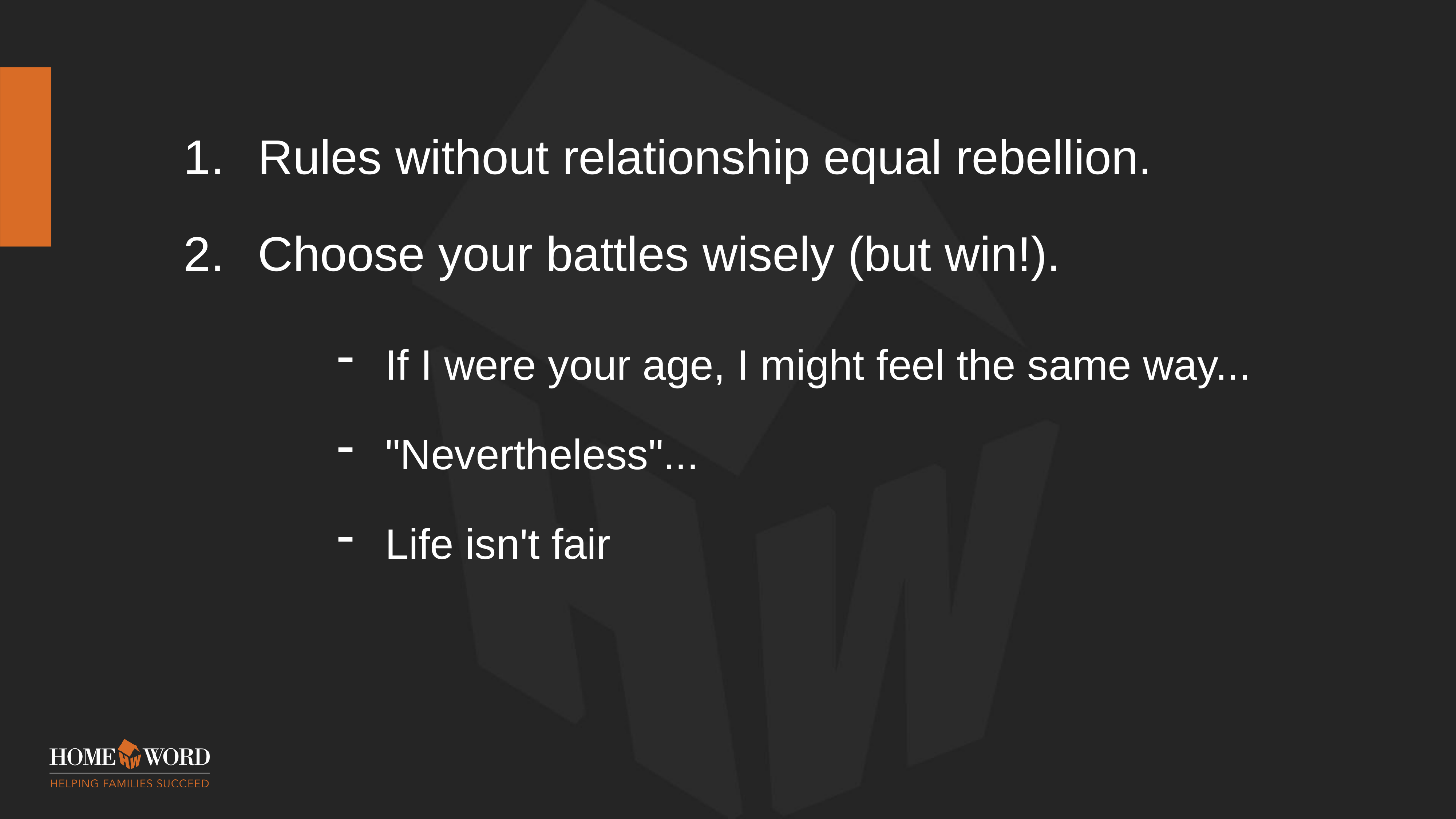

Rules without relationship equal rebellion.
Choose your battles wisely (but win!).
If I were your age, I might feel the same way...
"Nevertheless"...
Life isn't fair